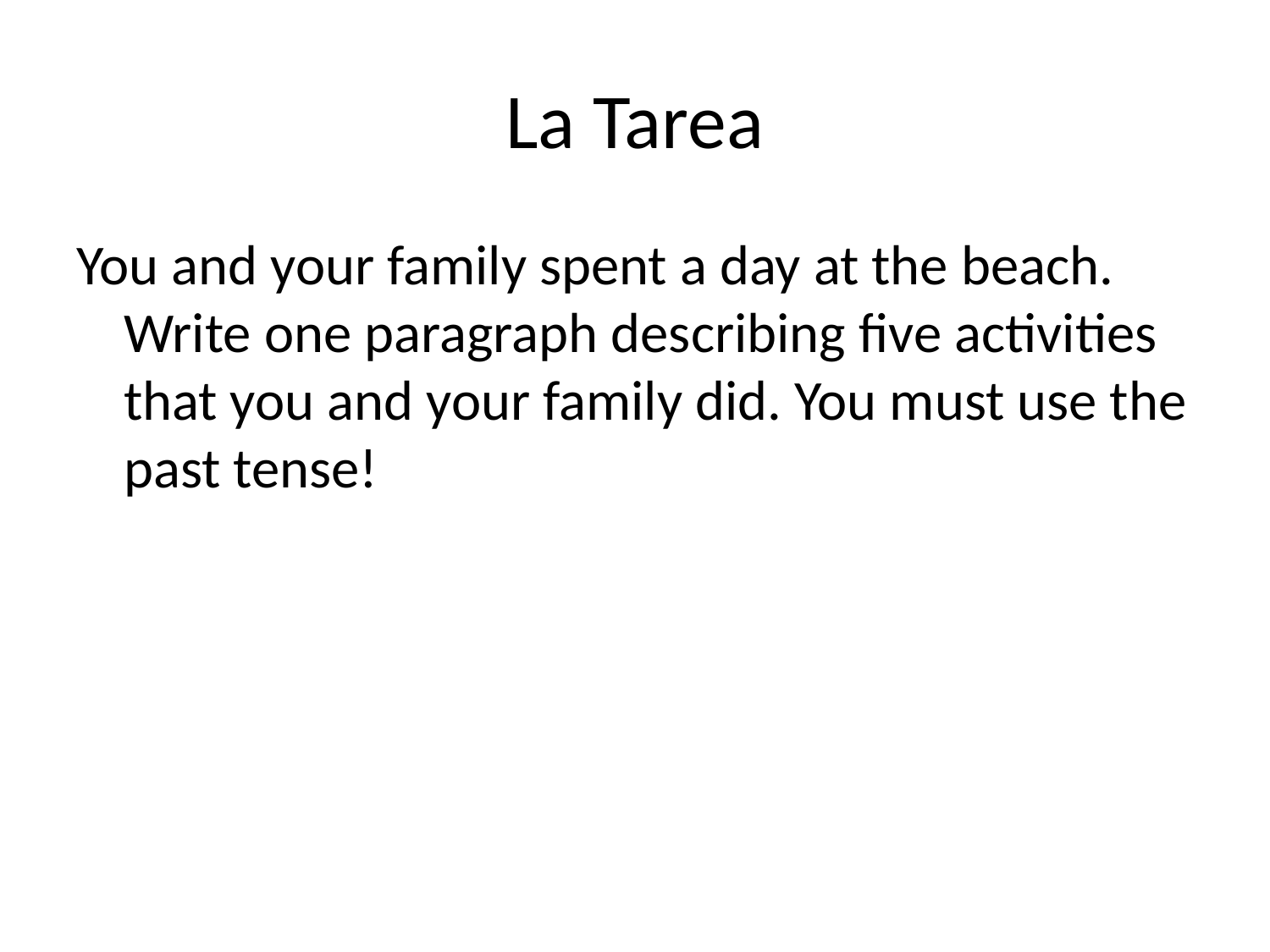

# La Tarea
You and your family spent a day at the beach. Write one paragraph describing five activities that you and your family did. You must use the past tense!